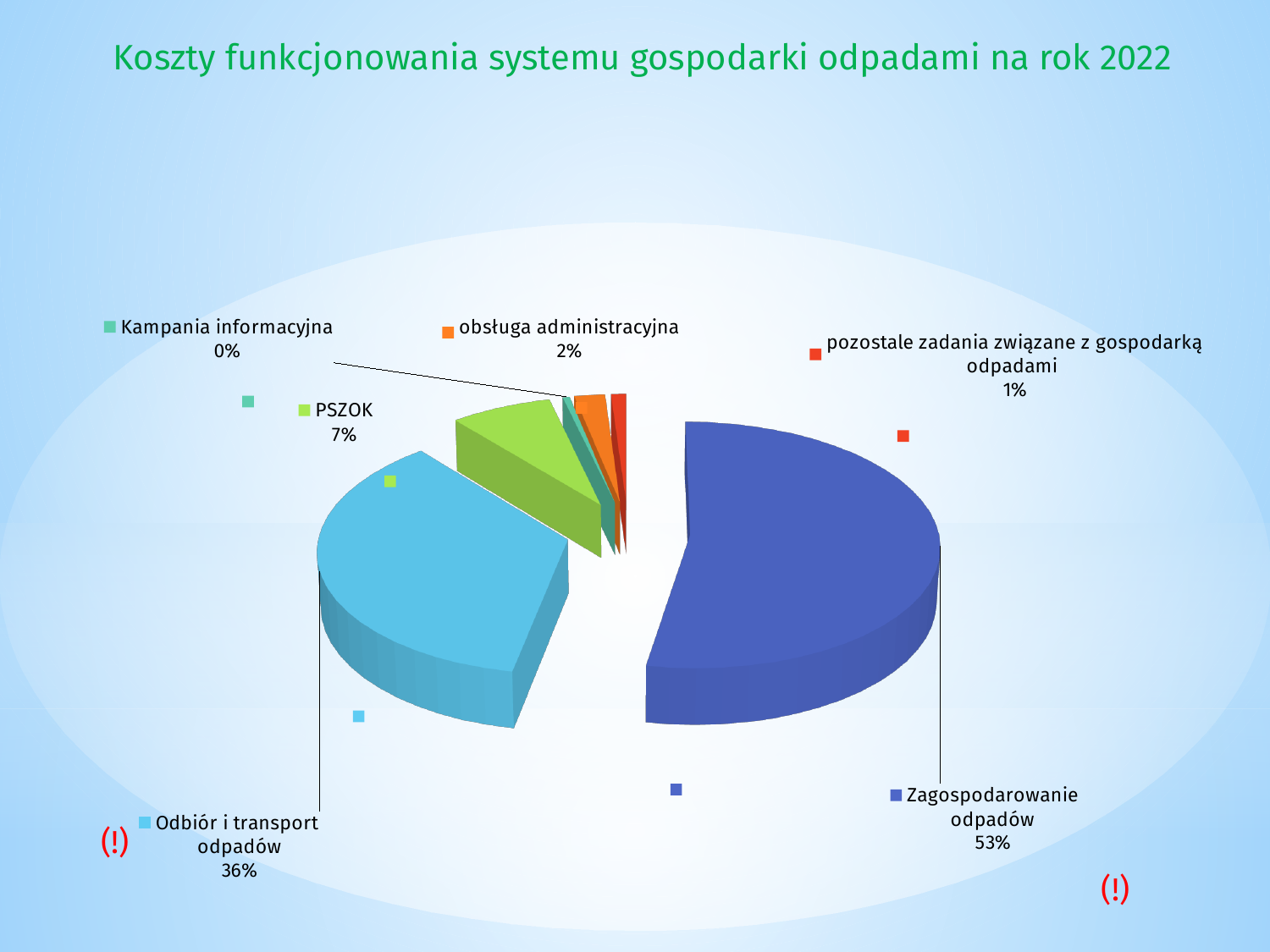

Koszty funkcjonowania systemu gospodarki odpadami na rok 2022

[unsupported chart]

(!)
(!)